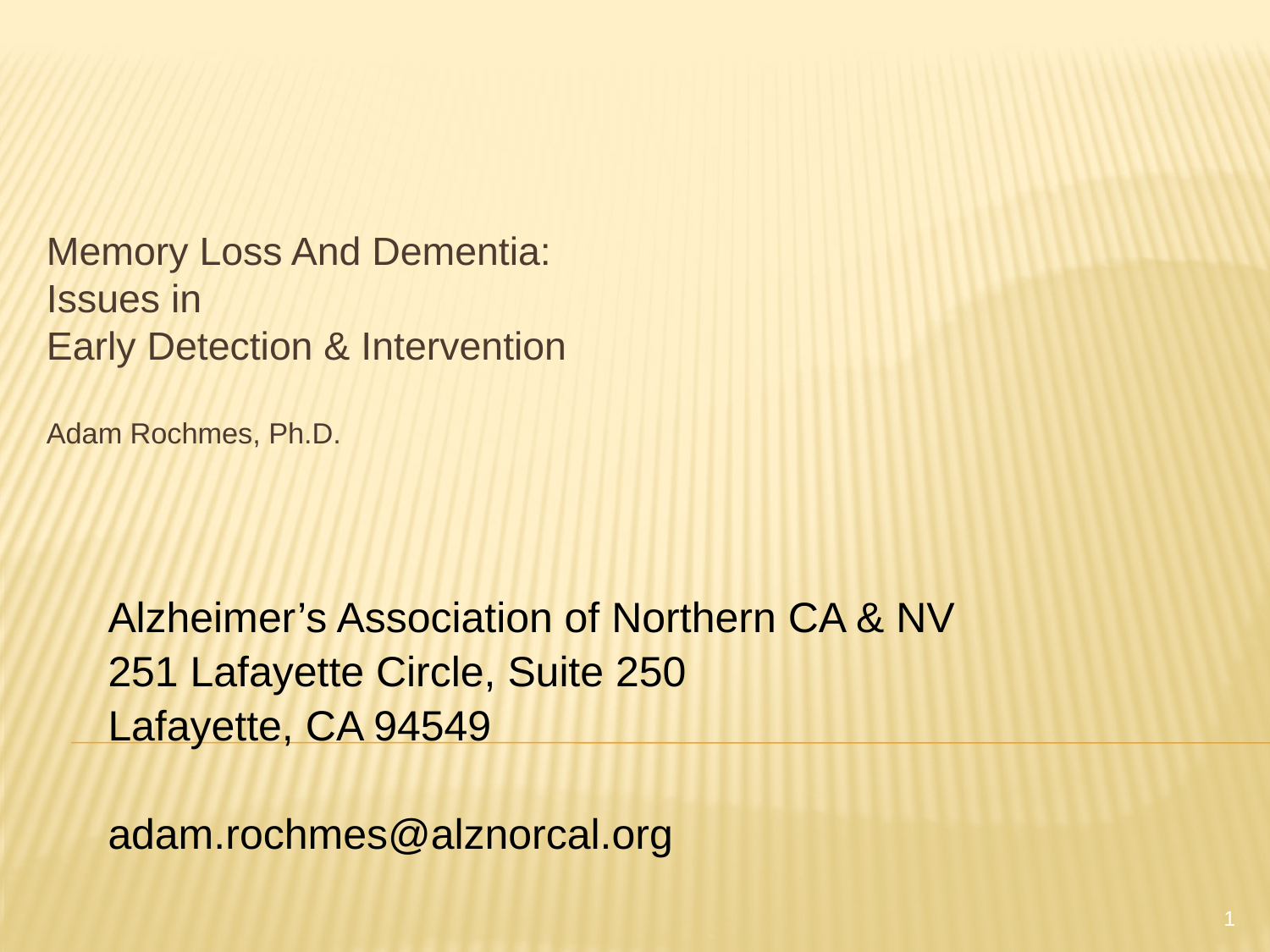

# Memory Loss And Dementia: Issues in Early Detection & Intervention Adam Rochmes, Ph.D.
Alzheimer’s Association of Northern CA & NV
251 Lafayette Circle, Suite 250
Lafayette, CA 94549

adam.rochmes@alznorcal.org

1